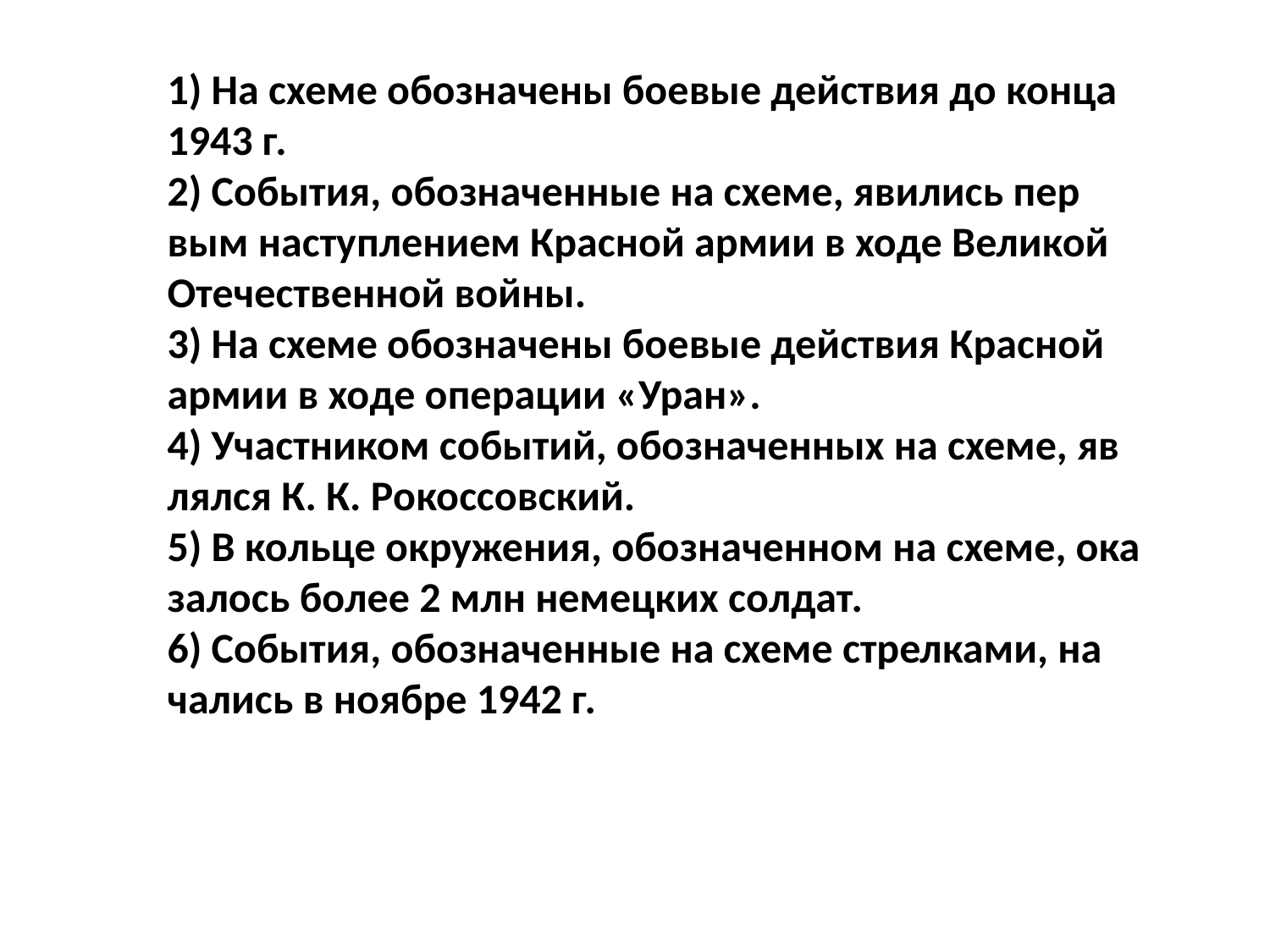

1) На схеме обо­зна­че­ны бо­е­вые дей­ствия до конца 1943 г.
2) Со­бы­тия, обо­зна­чен­ные на схеме, яви­лись пер­вым на­ступ­ле­ни­ем Крас­ной армии в ходе Ве­ли­кой Оте­че­ствен­ной войны.
3) На схеме обо­зна­че­ны бо­е­вые дей­ствия Крас­ной армии в ходе опе­ра­ции «Уран».
4) Участ­ни­ком со­бы­тий, обо­зна­чен­ных на схеме, яв­лял­ся К. К. Ро­кос­сов­ский.
5) В коль­це окру­же­ния, обо­зна­чен­ном на схеме, ока­за­лось более 2 млн не­мец­ких сол­дат.
6) Со­бы­тия, обо­зна­чен­ные на схеме стрел­ка­ми, на­ча­лись в но­яб­ре 1942 г.

#